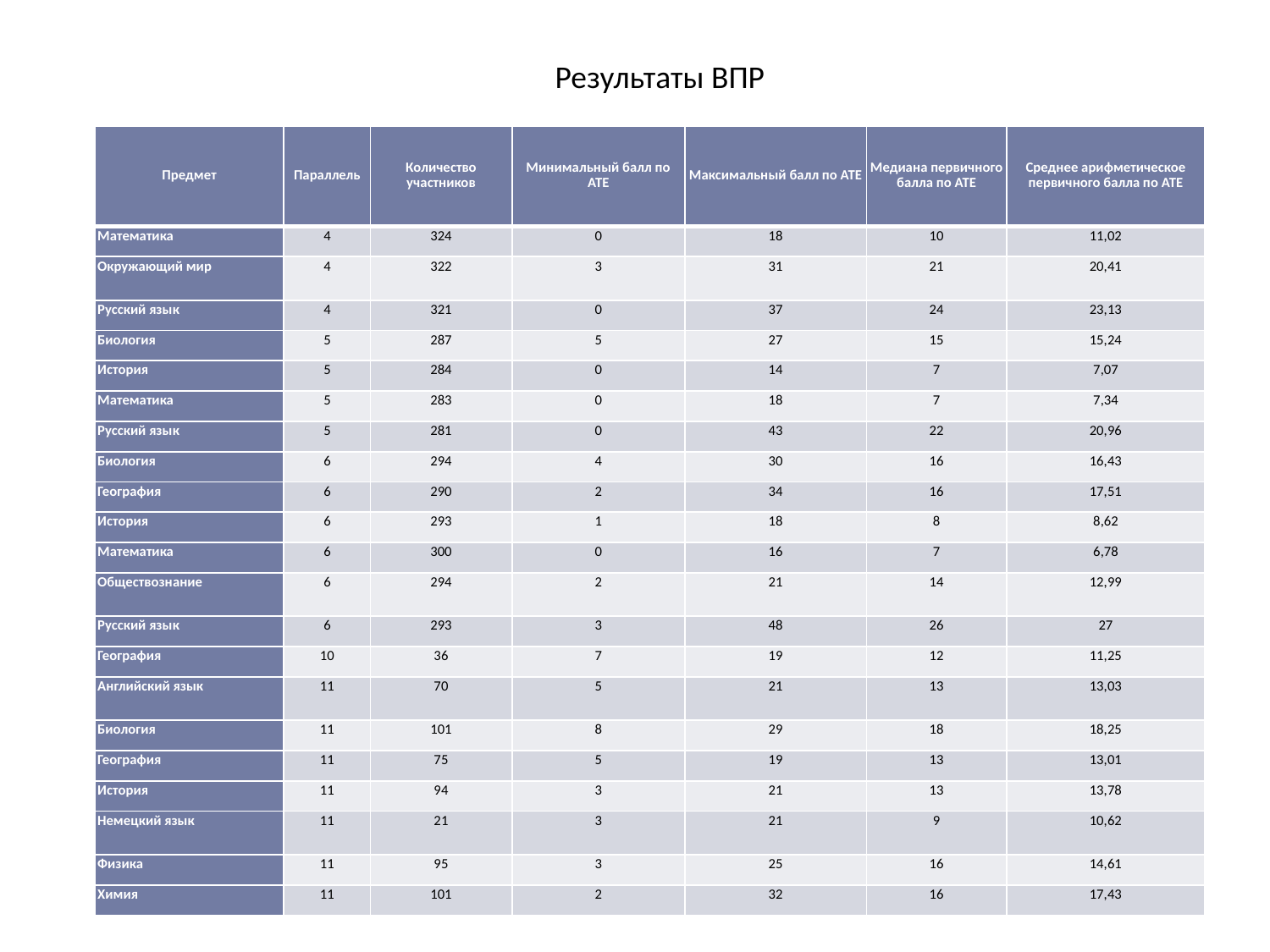

# Результаты ВПР
| Предмет | Параллель | Количество участников | Минимальный балл по АТЕ | Максимальный балл по АТЕ | Медиана первичного балла по АТЕ | Среднее арифметическое первичного балла по АТЕ |
| --- | --- | --- | --- | --- | --- | --- |
| Математика | 4 | 324 | 0 | 18 | 10 | 11,02 |
| Окружающий мир | 4 | 322 | 3 | 31 | 21 | 20,41 |
| Русский язык | 4 | 321 | 0 | 37 | 24 | 23,13 |
| Биология | 5 | 287 | 5 | 27 | 15 | 15,24 |
| История | 5 | 284 | 0 | 14 | 7 | 7,07 |
| Математика | 5 | 283 | 0 | 18 | 7 | 7,34 |
| Русский язык | 5 | 281 | 0 | 43 | 22 | 20,96 |
| Биология | 6 | 294 | 4 | 30 | 16 | 16,43 |
| География | 6 | 290 | 2 | 34 | 16 | 17,51 |
| История | 6 | 293 | 1 | 18 | 8 | 8,62 |
| Математика | 6 | 300 | 0 | 16 | 7 | 6,78 |
| Обществознание | 6 | 294 | 2 | 21 | 14 | 12,99 |
| Русский язык | 6 | 293 | 3 | 48 | 26 | 27 |
| География | 10 | 36 | 7 | 19 | 12 | 11,25 |
| Английский язык | 11 | 70 | 5 | 21 | 13 | 13,03 |
| Биология | 11 | 101 | 8 | 29 | 18 | 18,25 |
| География | 11 | 75 | 5 | 19 | 13 | 13,01 |
| История | 11 | 94 | 3 | 21 | 13 | 13,78 |
| Немецкий язык | 11 | 21 | 3 | 21 | 9 | 10,62 |
| Физика | 11 | 95 | 3 | 25 | 16 | 14,61 |
| Химия | 11 | 101 | 2 | 32 | 16 | 17,43 |